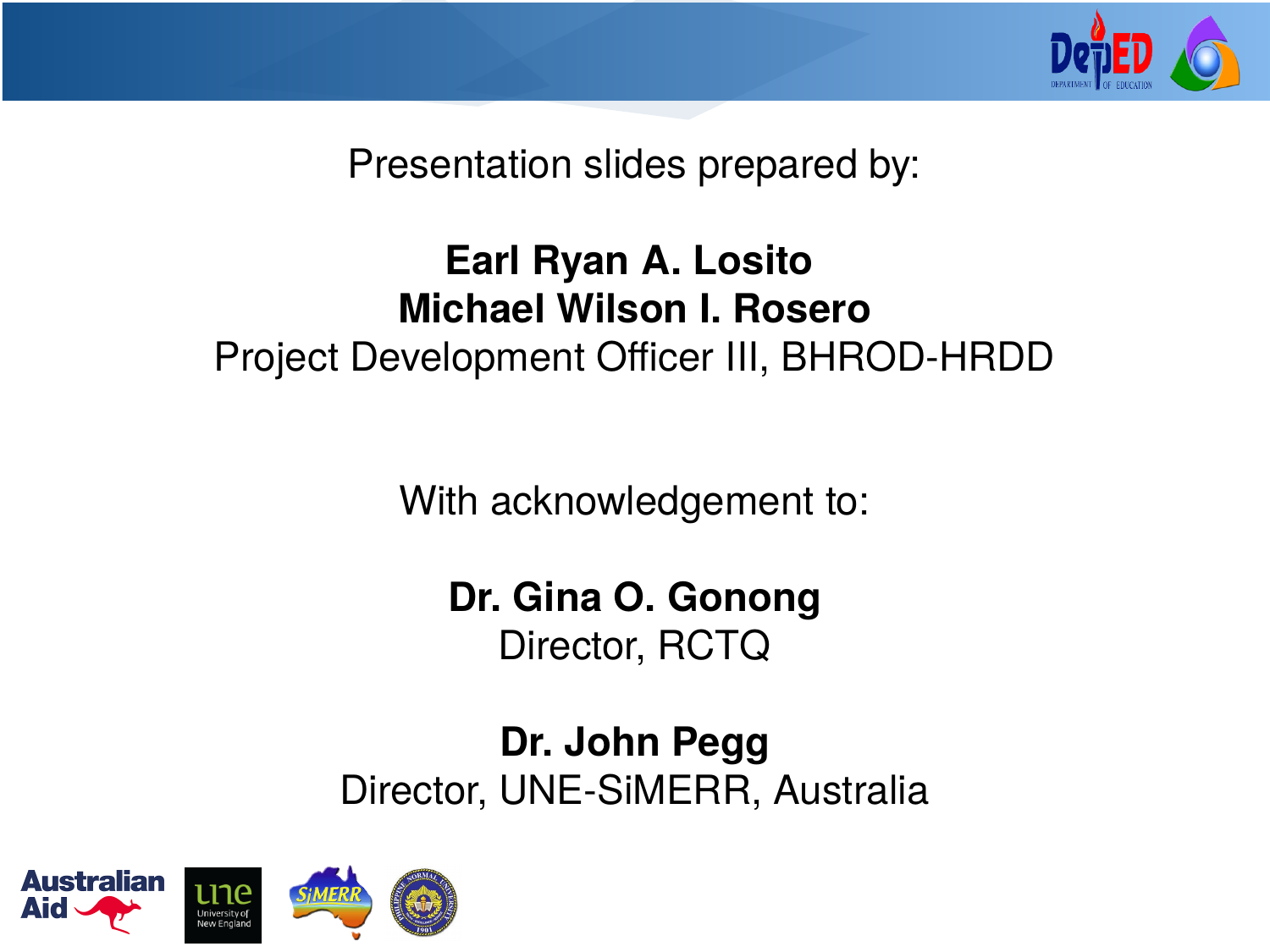

Presentation slides prepared by:

Earl Ryan A. Losito
Michael Wilson I. Rosero
Project Development Officer III, BHROD-HRDD

With acknowledgement to:

Dr. Gina O. Gonong
Director, RCTQ

Dr. John Pegg
Director, UNE-SiMERR, Australia